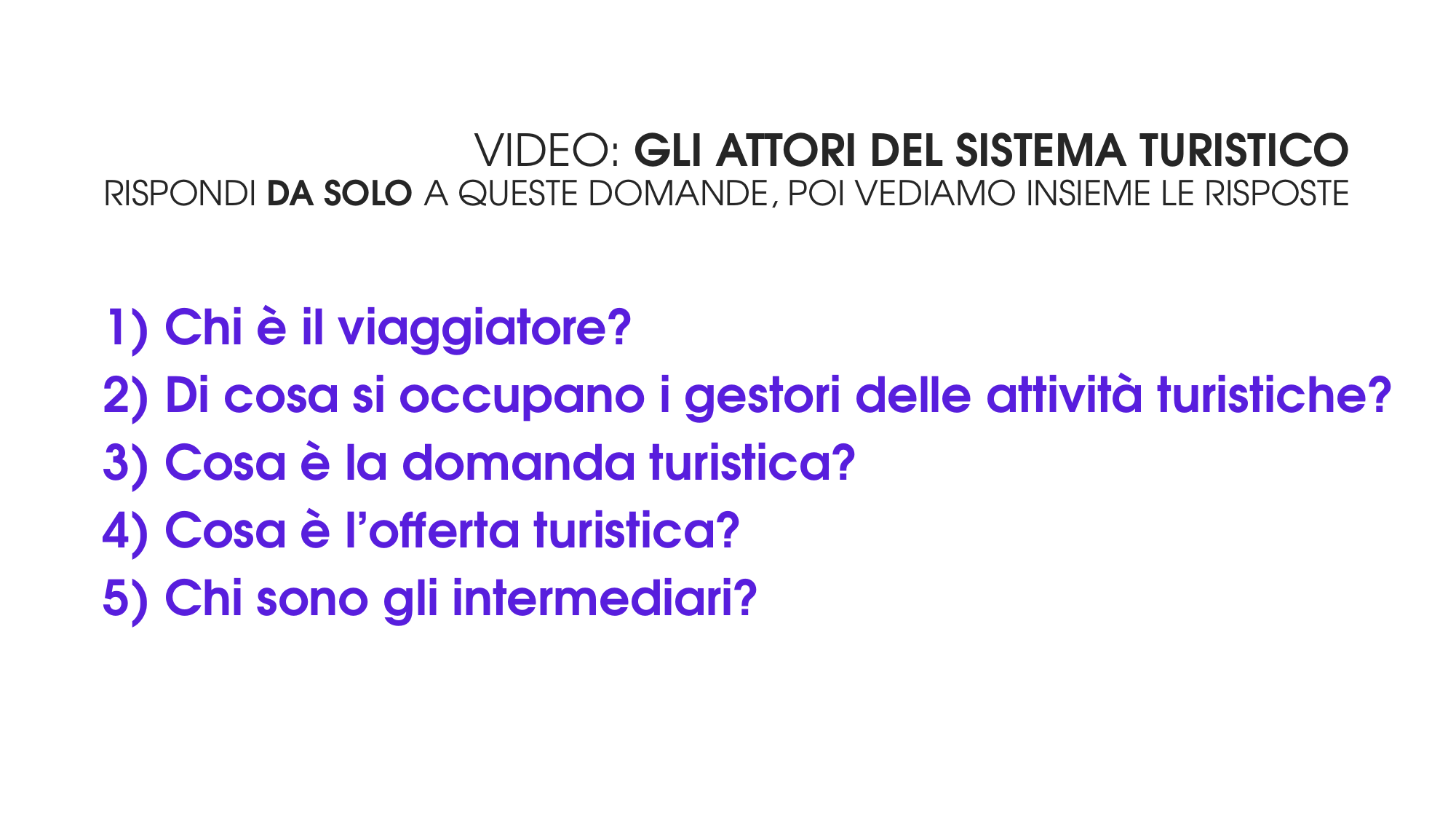

# Video: Gli attori del sistema turistico rispondi da solo a queste domande, poi vediamo insieme le risposte
Chi è il viaggiatore?
Di cosa si occupano i gestori delle attività turistiche?
Cosa è la domanda turistica?
Cosa è l’offerta turistica?
Chi sono gli intermediari?